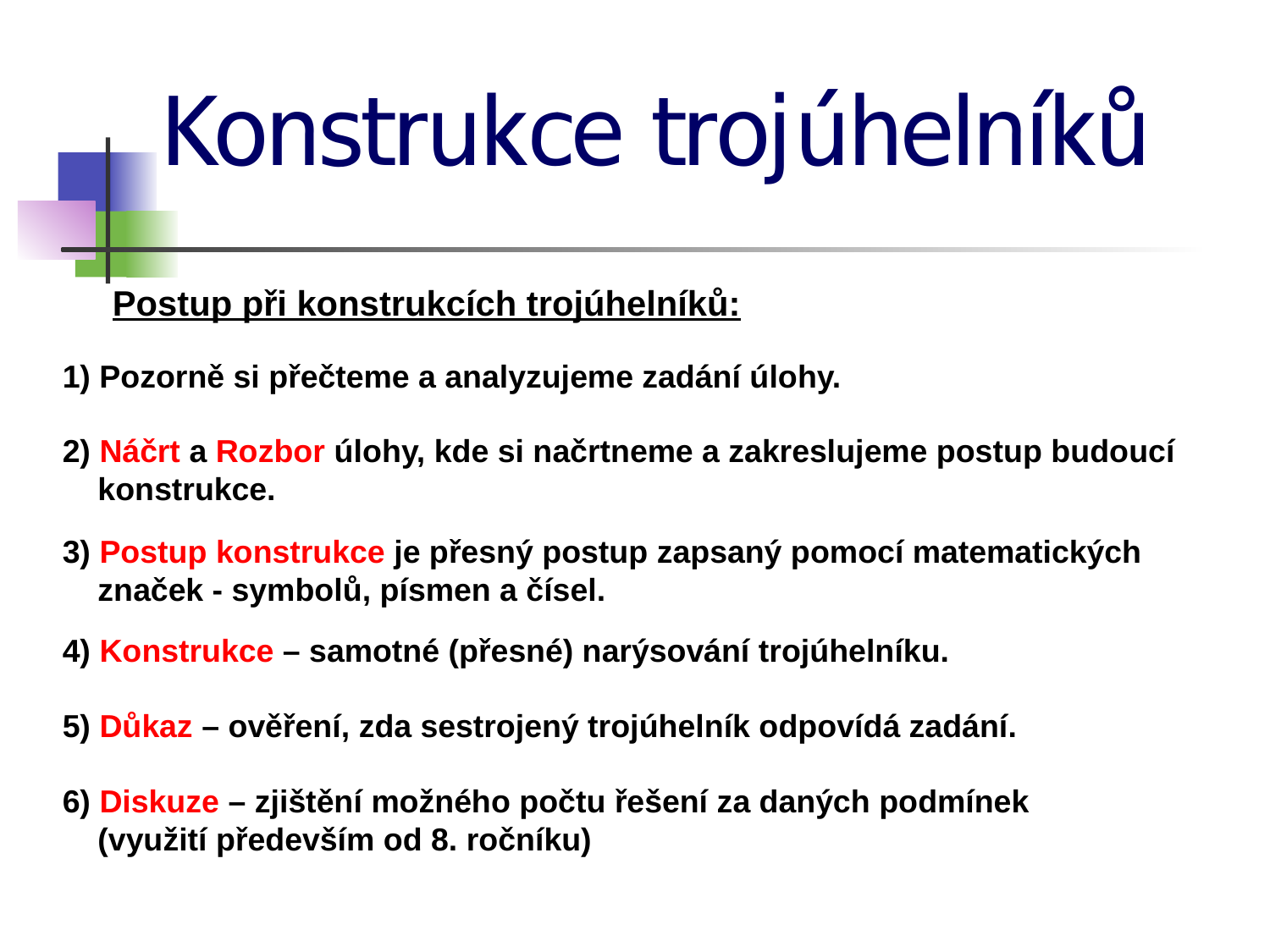

Konstrukce trojúhelníků
Postup při konstrukcích trojúhelníků:
1) Pozorně si přečteme a analyzujeme zadání úlohy.
2) Náčrt a Rozbor úlohy, kde si načrtneme a zakreslujeme postup budoucí
    konstrukce.
3) Postup konstrukce je přesný postup zapsaný pomocí matematických
    značek - symbolů, písmen a čísel.
4) Konstrukce – samotné (přesné) narýsování trojúhelníku.
5) Důkaz – ověření, zda sestrojený trojúhelník odpovídá zadání.
6) Diskuze – zjištění možného počtu řešení za daných podmínek
    (využití především od 8. ročníku)